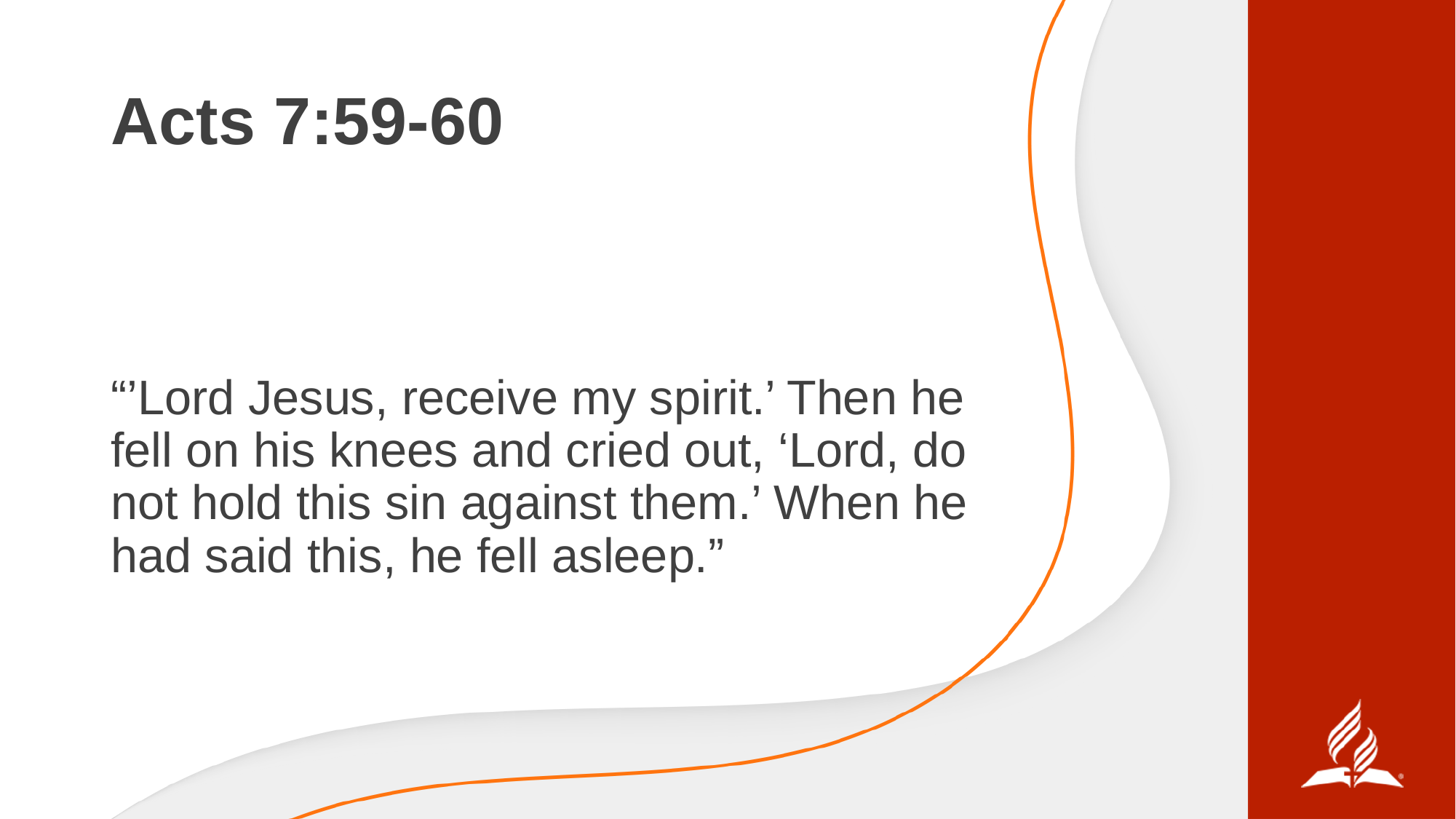

# Acts 7:59-60
“’Lord Jesus, receive my spirit.’ Then he fell on his knees and cried out, ‘Lord, do not hold this sin against them.’ When he had said this, he fell asleep.”